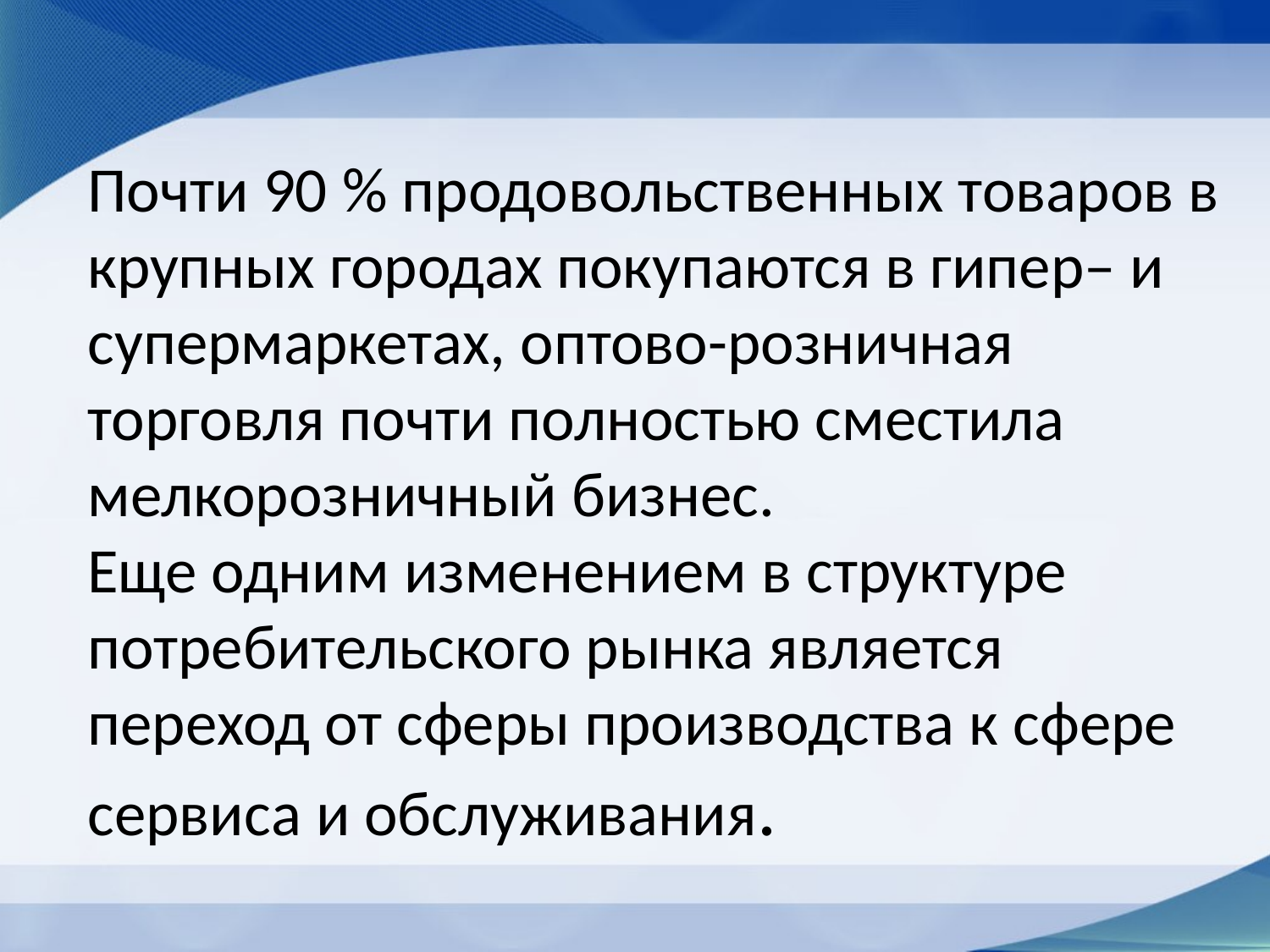

# Почти 90 % продовольственных товаров в крупных городах покупаются в гипер– и супермаркетах, оптово-розничная торговля почти полностью сместила мелкорозничный бизнес. Еще одним изменением в структуре потребительского рынка является переход от сферы производства к сфере сервиса и обслуживания.